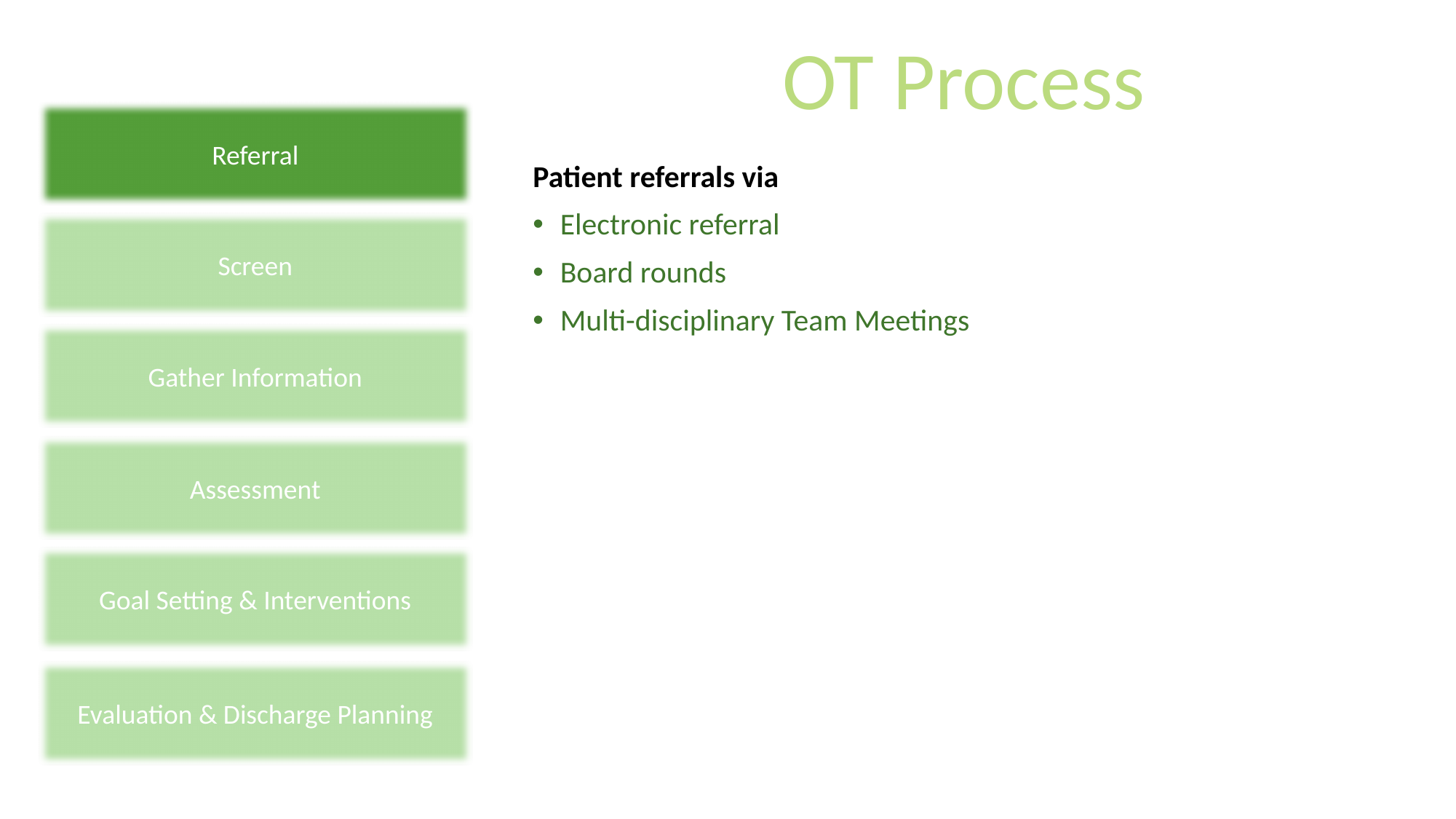

# OT Process
Referral
Patient referrals via
Electronic referral
Board rounds
Multi-disciplinary Team Meetings
Screen
Gather Information
Assessment
Goal Setting & Interventions
Evaluation & Discharge Planning